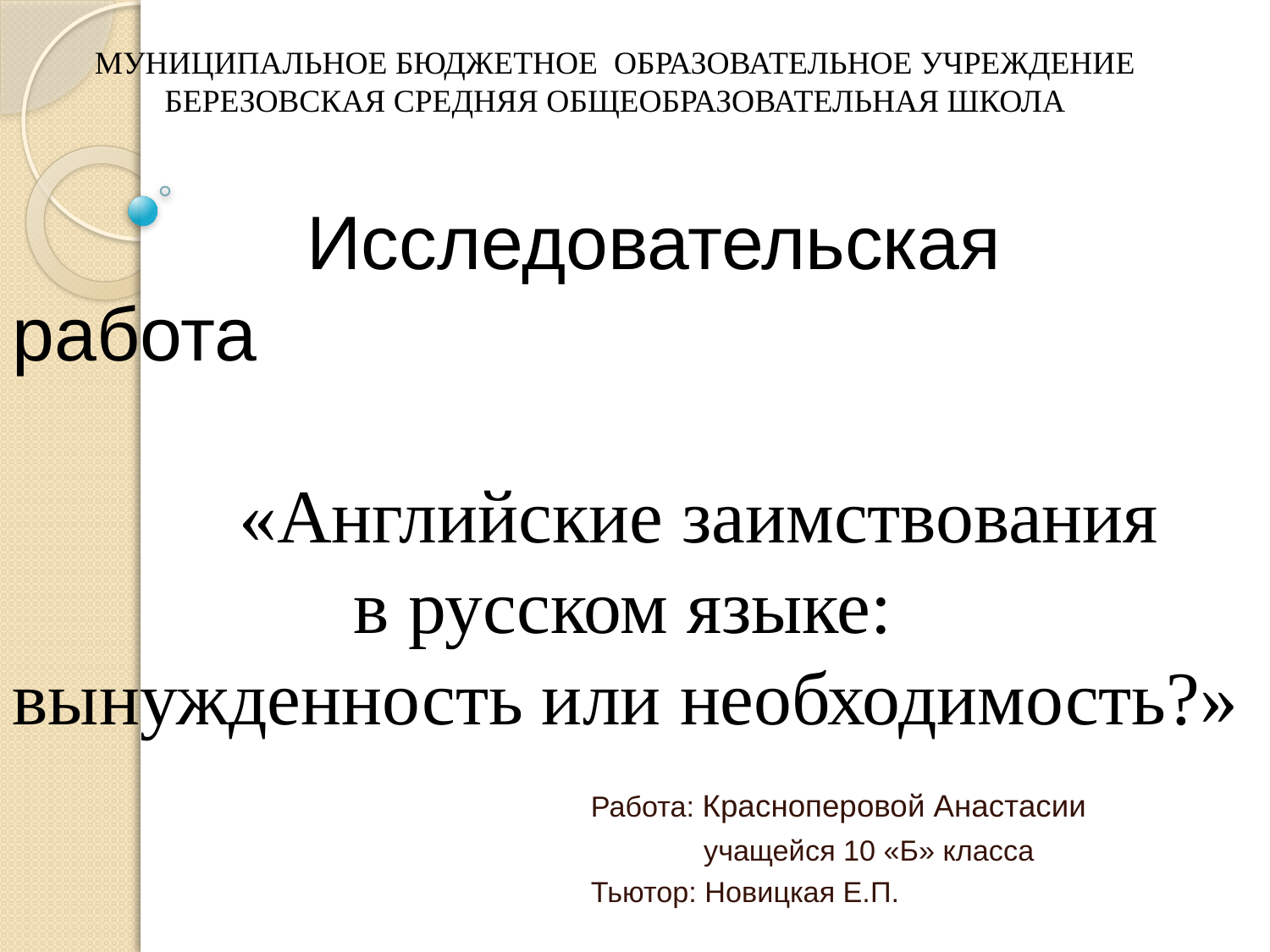

# Исследовательская  работа «Английские заимствования в русском языке: вынужденность или необходимость?»
МУНИЦИПАЛЬНОЕ БЮДЖЕТНОЕ  ОБРАЗОВАТЕЛЬНОЕ УЧРЕЖДЕНИЕ БЕРЕЗОВСКАЯ СРЕДНЯЯ ОБЩЕОБРАЗОВАТЕЛЬНАЯ ШКОЛА

Работа: Красноперовой Анастасии
             учащейся 10 «Б» класса
Тьютор: Новицкая Е.П.